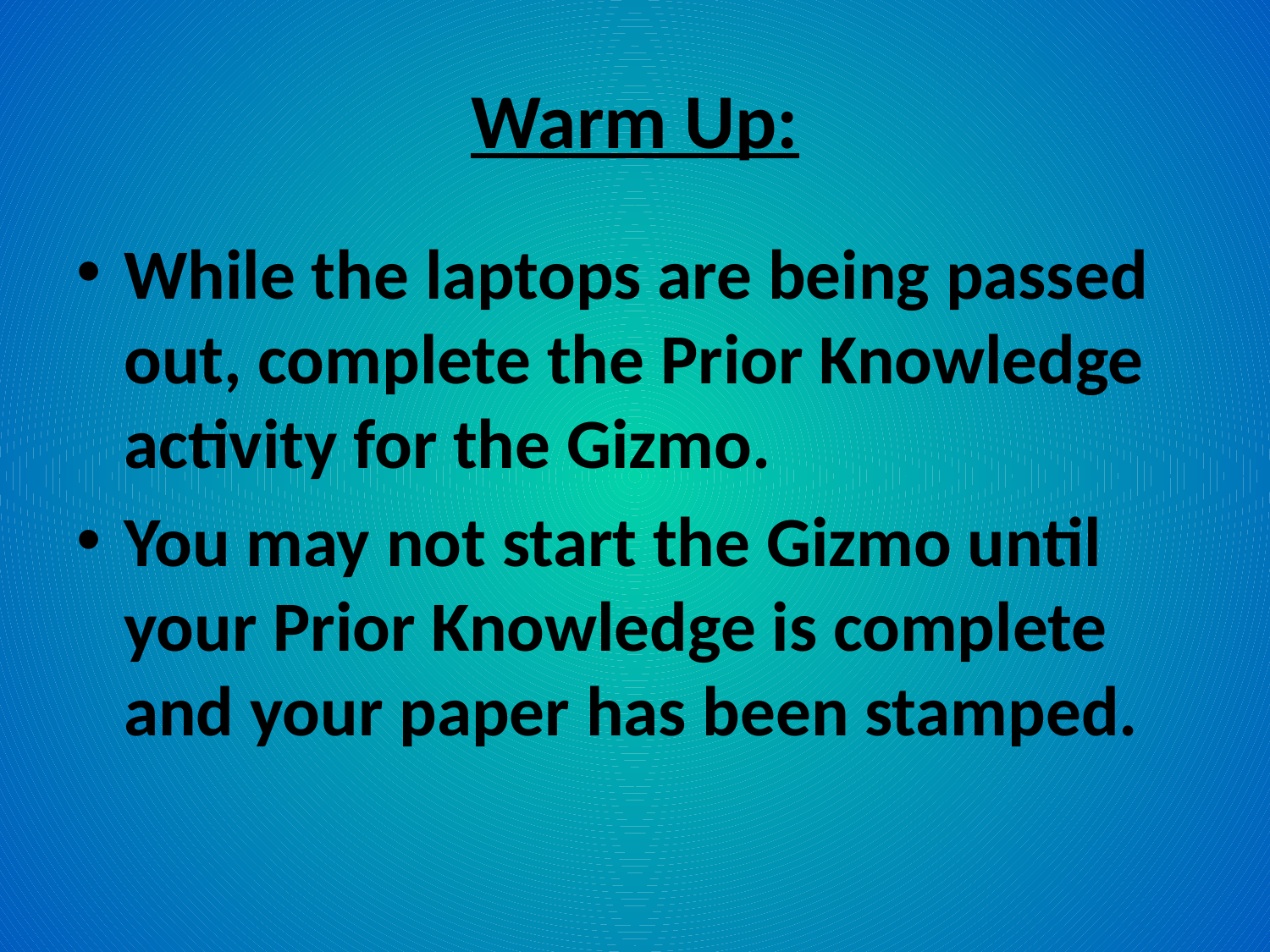

# Warm Up:
While the laptops are being passed out, complete the Prior Knowledge activity for the Gizmo.
You may not start the Gizmo until your Prior Knowledge is complete and your paper has been stamped.